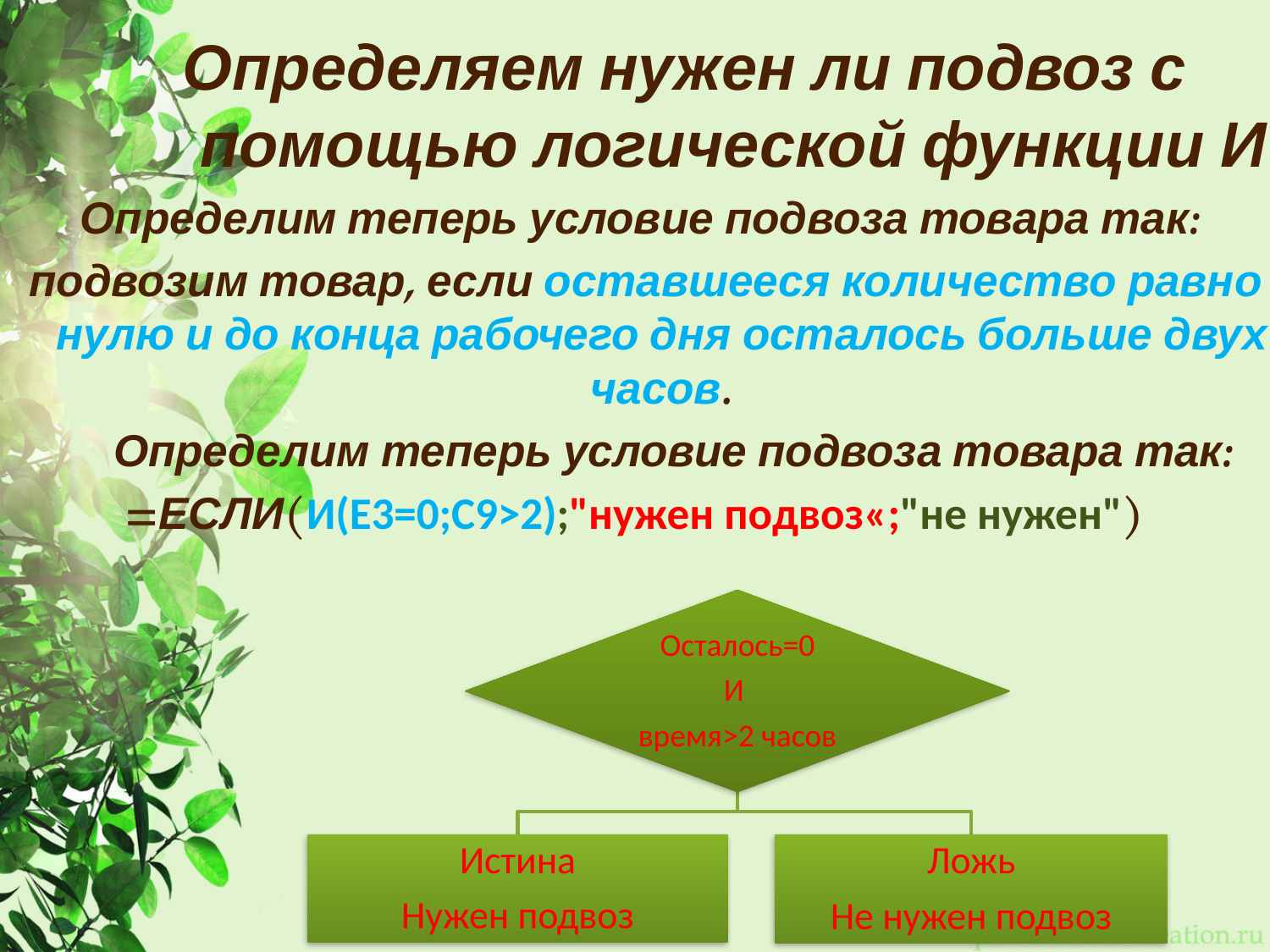

Определяем нужен ли подвоз с      помощью логической функции И
Определим теперь условие подвоза товара так:
 подвозим товар, если оставшееся количество равно нулю и до конца рабочего дня осталось больше двух часов.
         Определим теперь условие подвоза товара так:
          =ЕСЛИ(И(E3=0;C9>2);"нужен подвоз«;"не нужен")

Осталось=0
И
время>2 часов
Истина
Нужен подвоз
Ложь
Не нужен подвоз